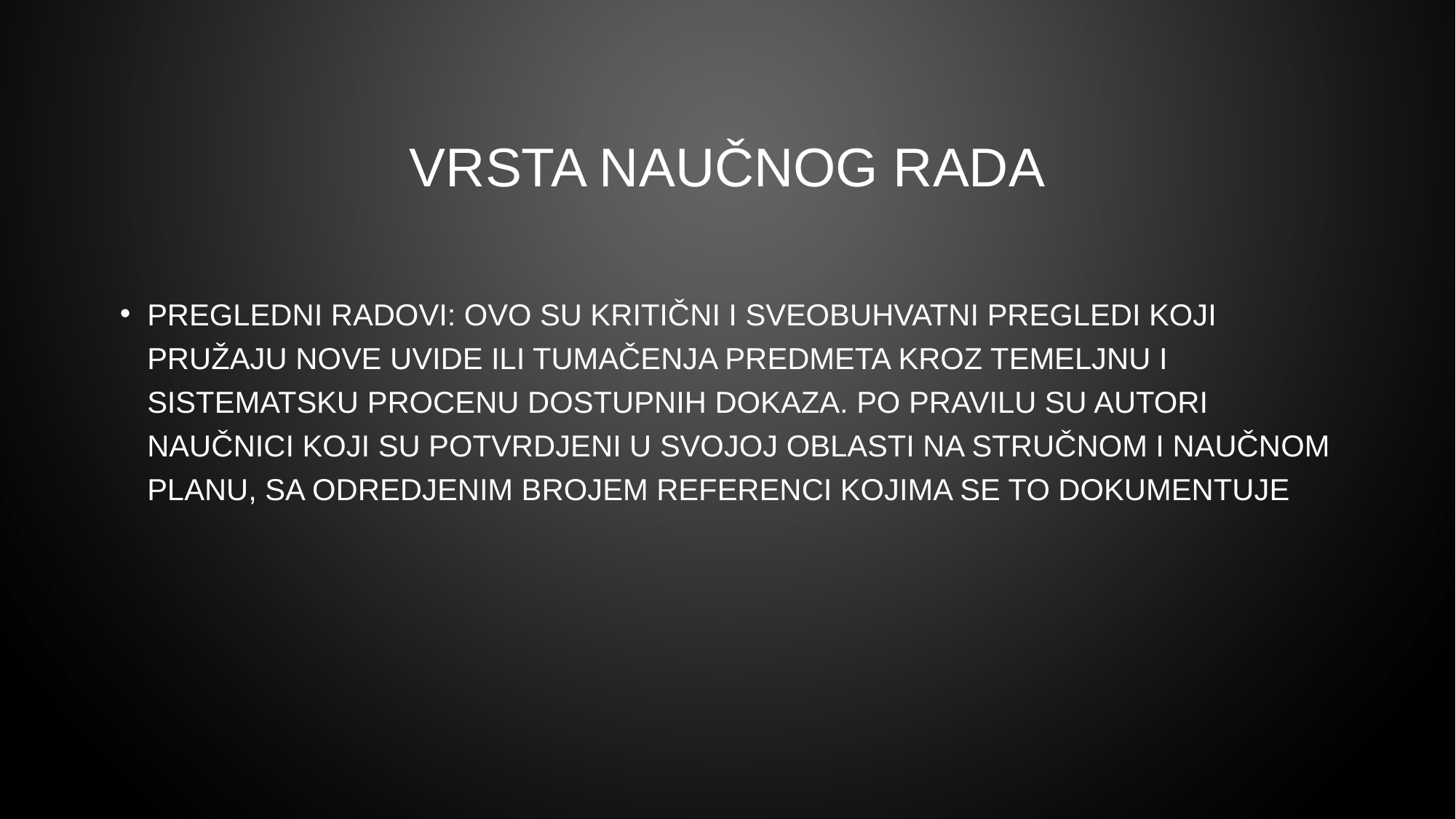

# vrsta naučnog rada
Pregledni radovi: ovo su kritični i sveobuhvatni pregledi koji pružaju nove uvide ili tumačenja predmeta kroz temeljnu i sistematsku procenu dostupnih dokaza. Po pravilu su autori naučnici koji su potvrdjeni u svojoj oblasti na stručnom i naučnom planu, sa odredjenim brojem referenci kojima se to dokumentuje